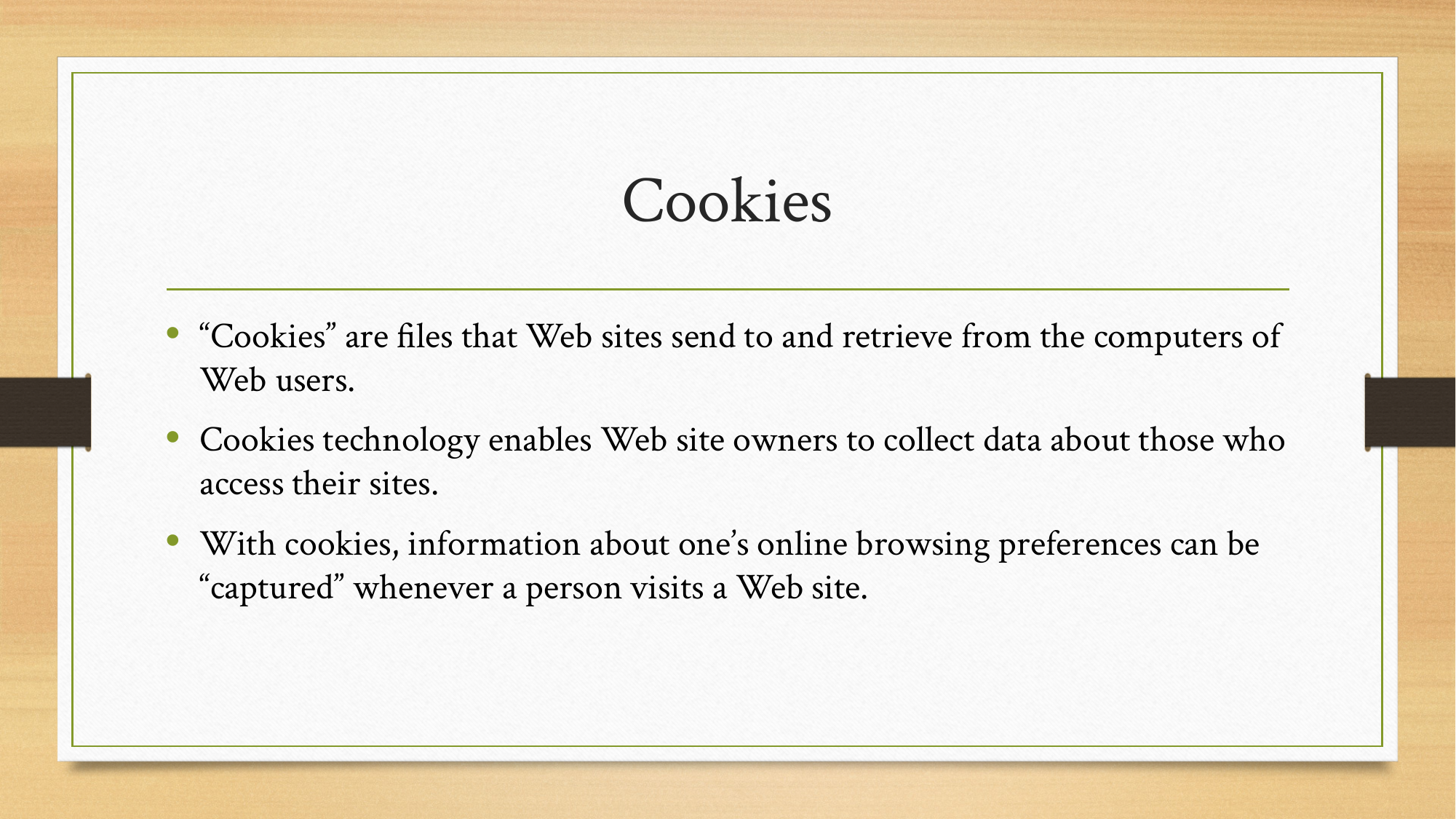

# Cookies
“Cookies” are files that Web sites send to and retrieve from the computers of Web users.
Cookies technology enables Web site owners to collect data about those who access their sites.
With cookies, information about one’s online browsing preferences can be “captured” whenever a person visits a Web site.